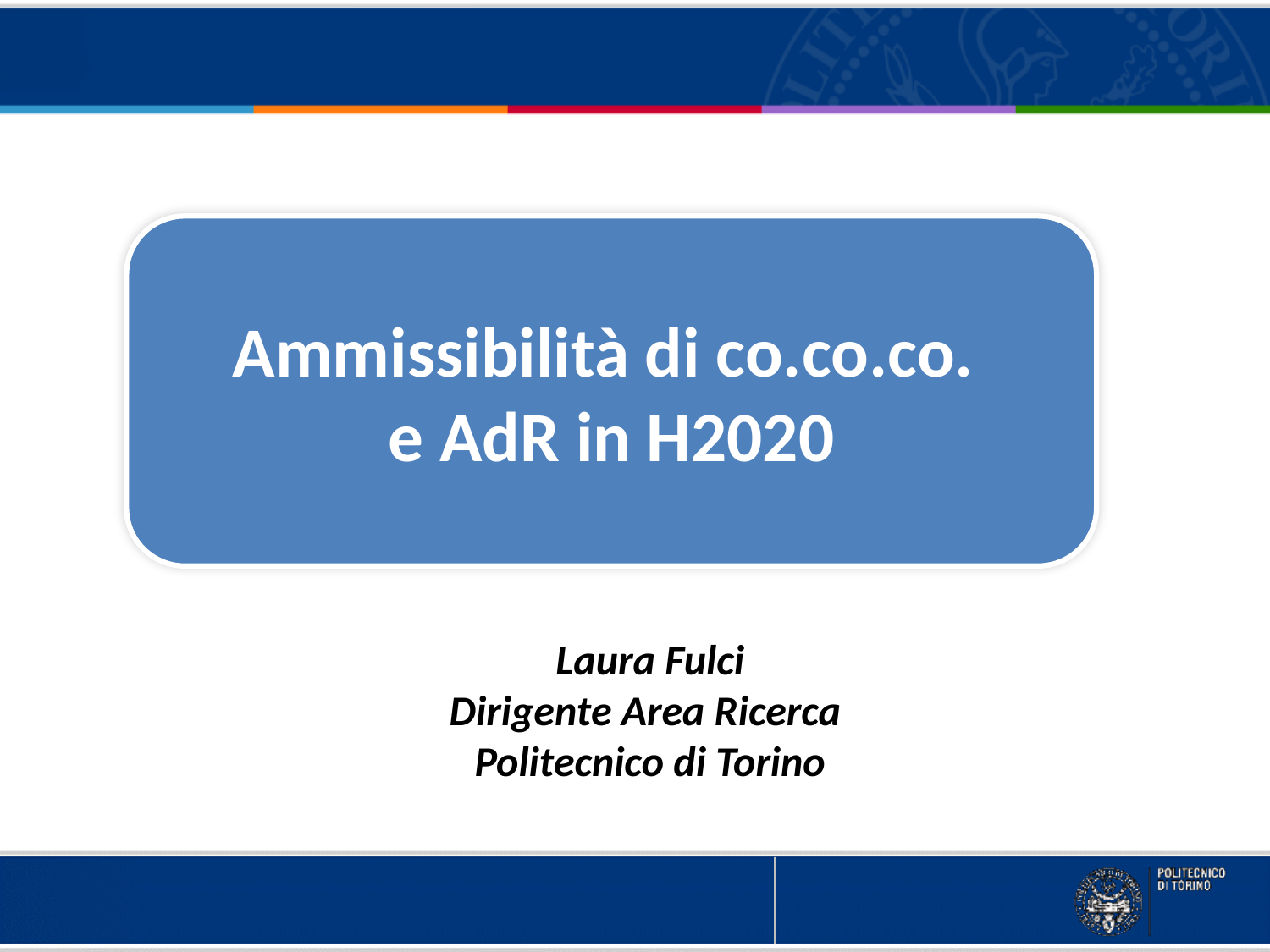

Ammissibilità di co.co.co.
e AdR in H2020
Laura Fulci
Dirigente Area Ricerca
Politecnico di Torino